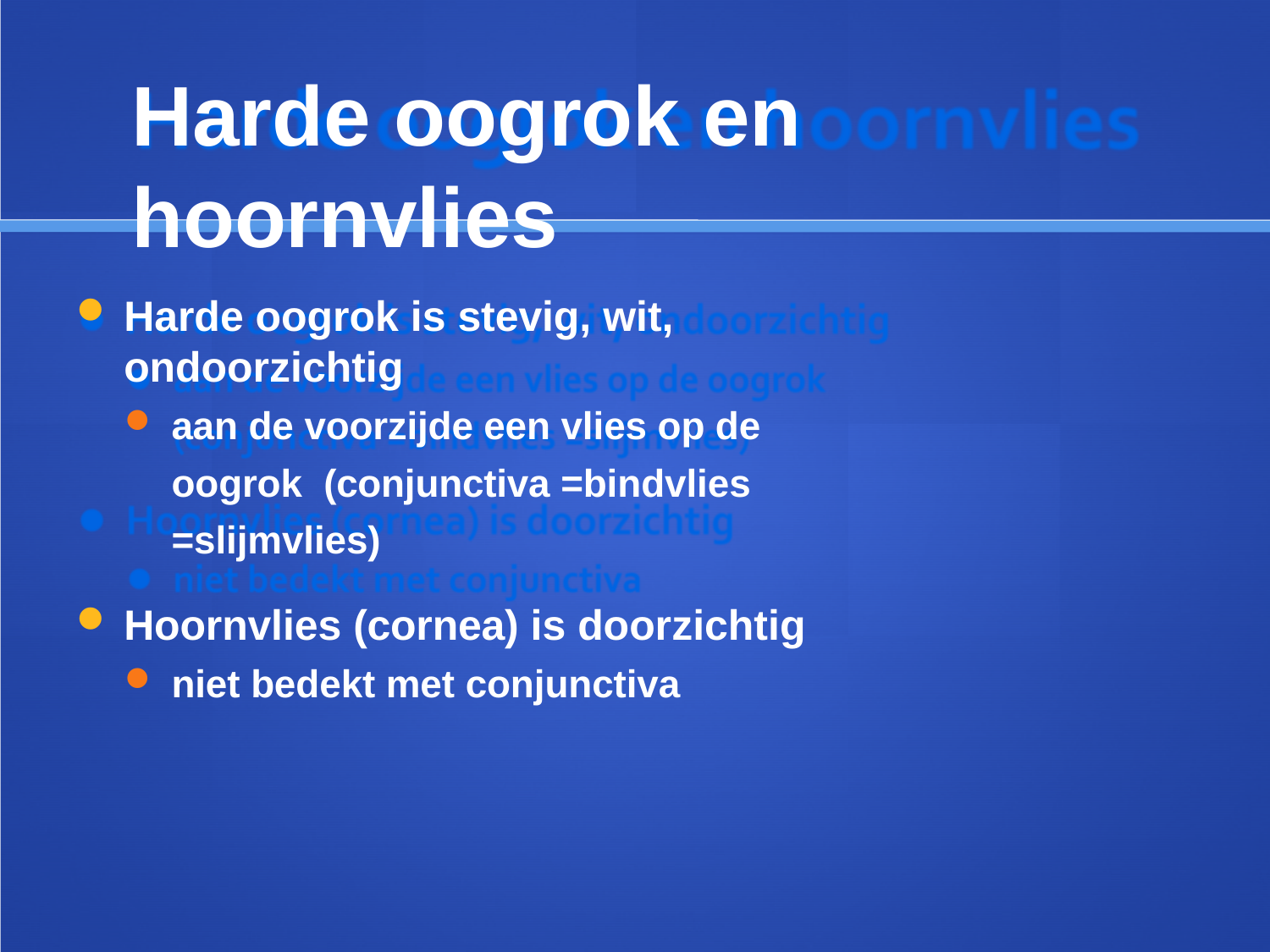

# Harde oogrok en hoornvlies

Harde oogrok is stevig, wit, ondoorzichtig
aan de voorzijde een vlies op de oogrok  (conjunctiva =bindvlies =slijmvlies)

Hoornvlies (cornea) is doorzichtig
niet bedekt met conjunctiva